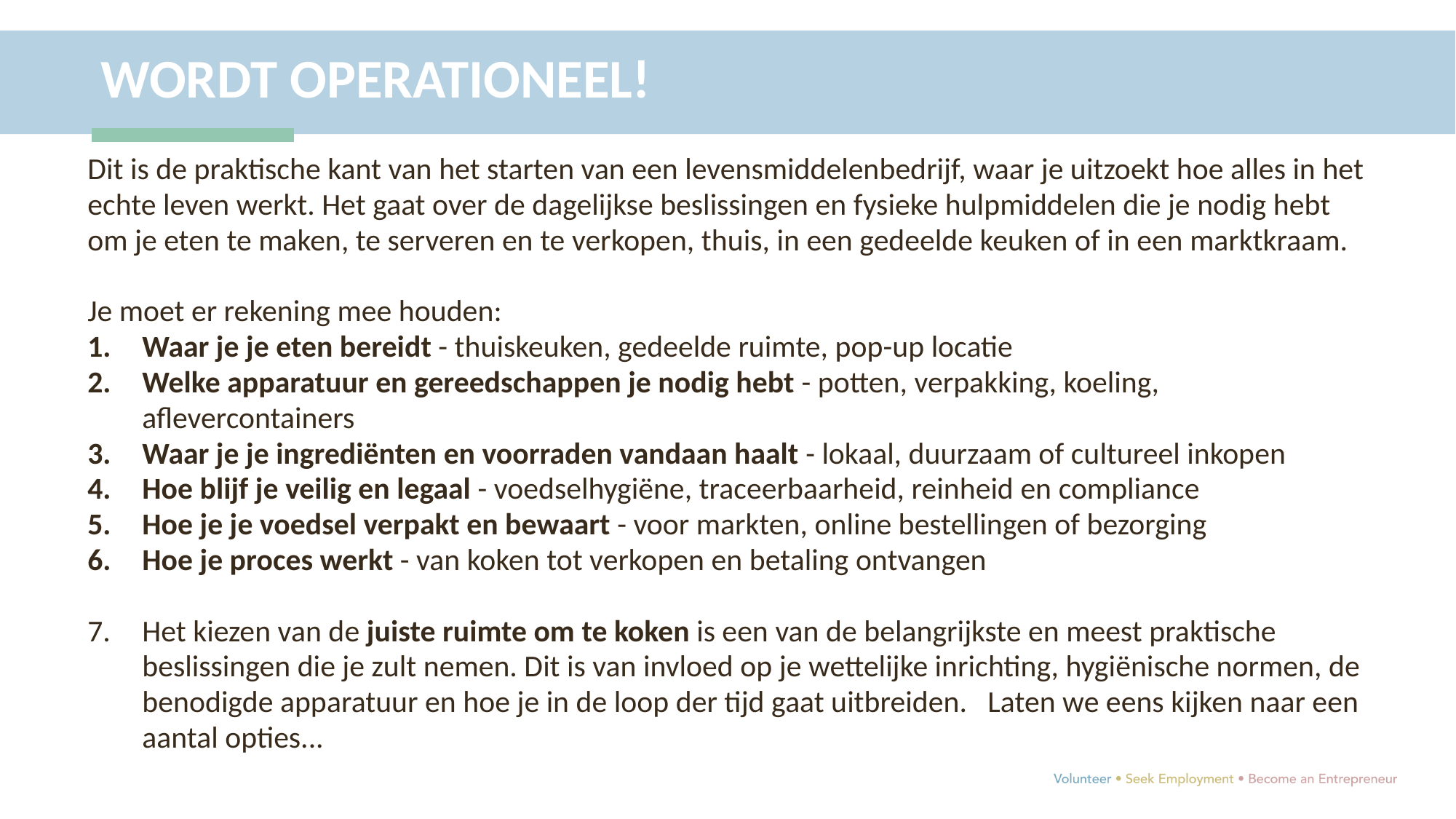

WORDT OPERATIONEEL!
Dit is de praktische kant van het starten van een levensmiddelenbedrijf, waar je uitzoekt hoe alles in het echte leven werkt. Het gaat over de dagelijkse beslissingen en fysieke hulpmiddelen die je nodig hebt om je eten te maken, te serveren en te verkopen, thuis, in een gedeelde keuken of in een marktkraam.

Je moet er rekening mee houden:
Waar je je eten bereidt - thuiskeuken, gedeelde ruimte, pop-up locatie
Welke apparatuur en gereedschappen je nodig hebt - potten, verpakking, koeling, aflevercontainers
Waar je je ingrediënten en voorraden vandaan haalt - lokaal, duurzaam of cultureel inkopen
Hoe blijf je veilig en legaal - voedselhygiëne, traceerbaarheid, reinheid en compliance
Hoe je je voedsel verpakt en bewaart - voor markten, online bestellingen of bezorging
Hoe je proces werkt - van koken tot verkopen en betaling ontvangen

Het kiezen van de juiste ruimte om te koken is een van de belangrijkste en meest praktische beslissingen die je zult nemen. Dit is van invloed op je wettelijke inrichting, hygiënische normen, de benodigde apparatuur en hoe je in de loop der tijd gaat uitbreiden.   Laten we eens kijken naar een aantal opties...